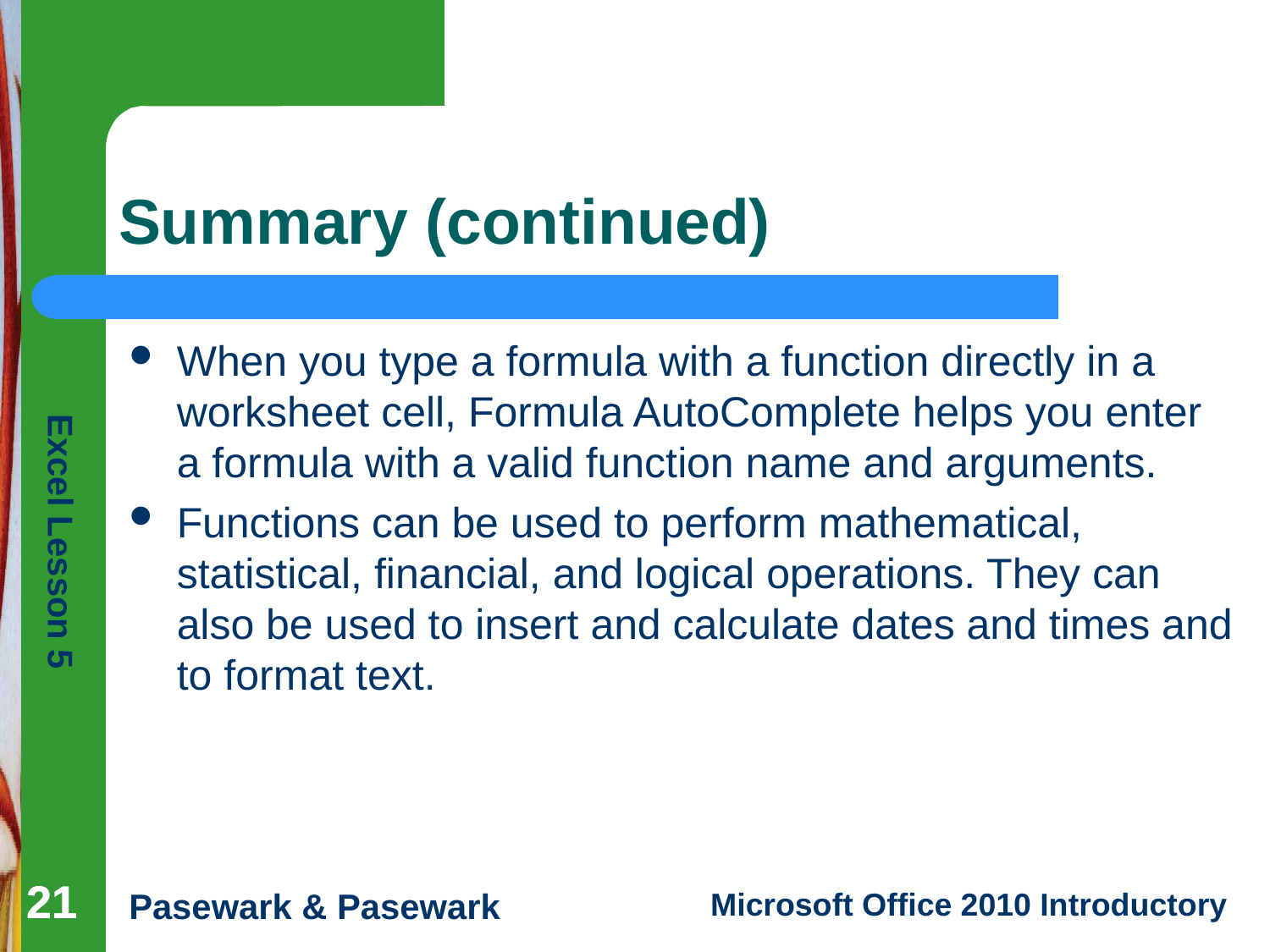

# Summary (continued)
When you type a formula with a function directly in a worksheet cell, Formula AutoComplete helps you enter a formula with a valid function name and arguments.
Functions can be used to perform mathematical, statistical, financial, and logical operations. They can also be used to insert and calculate dates and times and to format text.
21
21
21